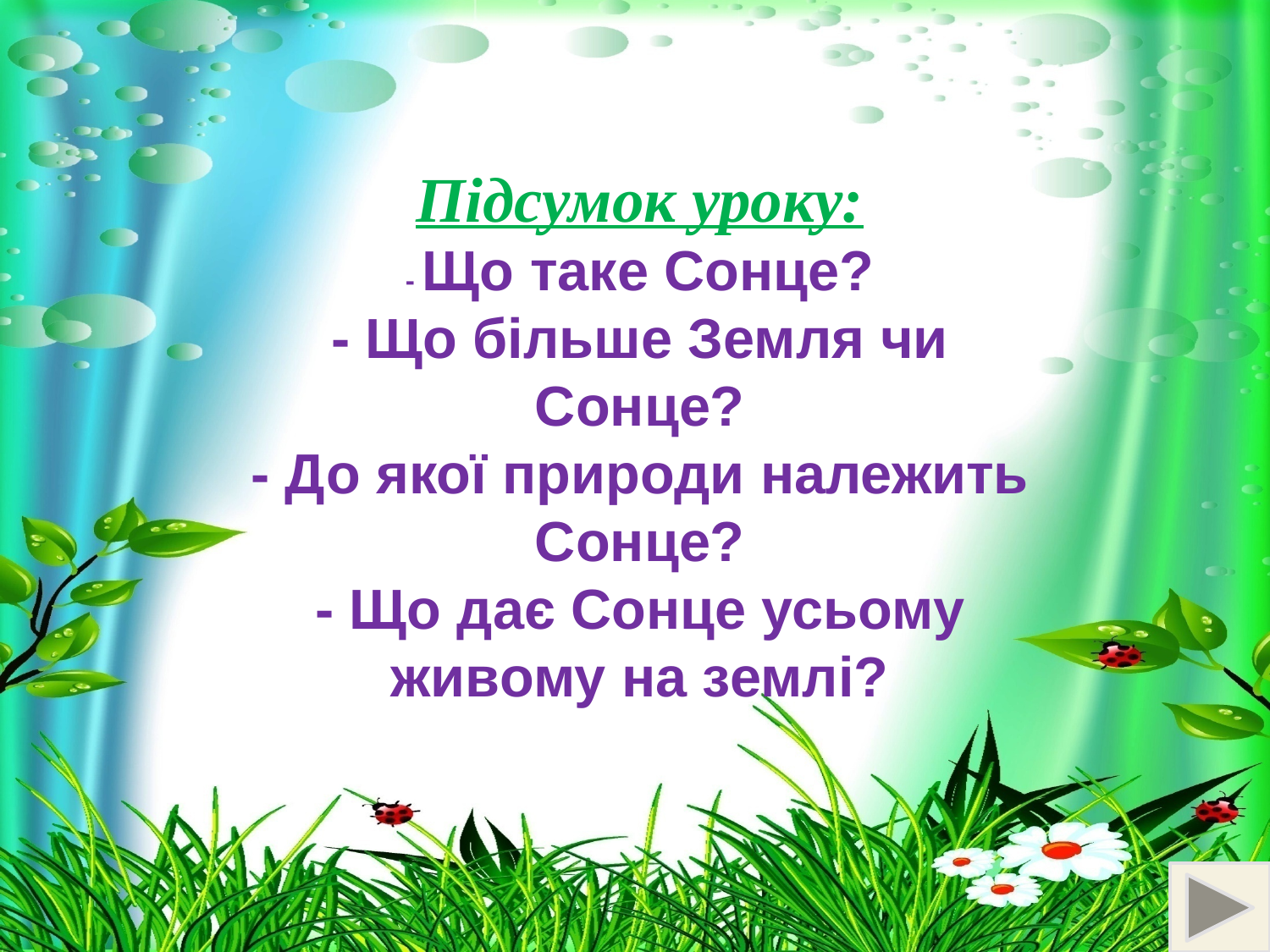

Підсумок уроку:
- Що таке Сонце?
- Що більше Земля чи Сонце?
- До якої природи належить Сонце?
- Що дає Сонце усьому живому на землі?